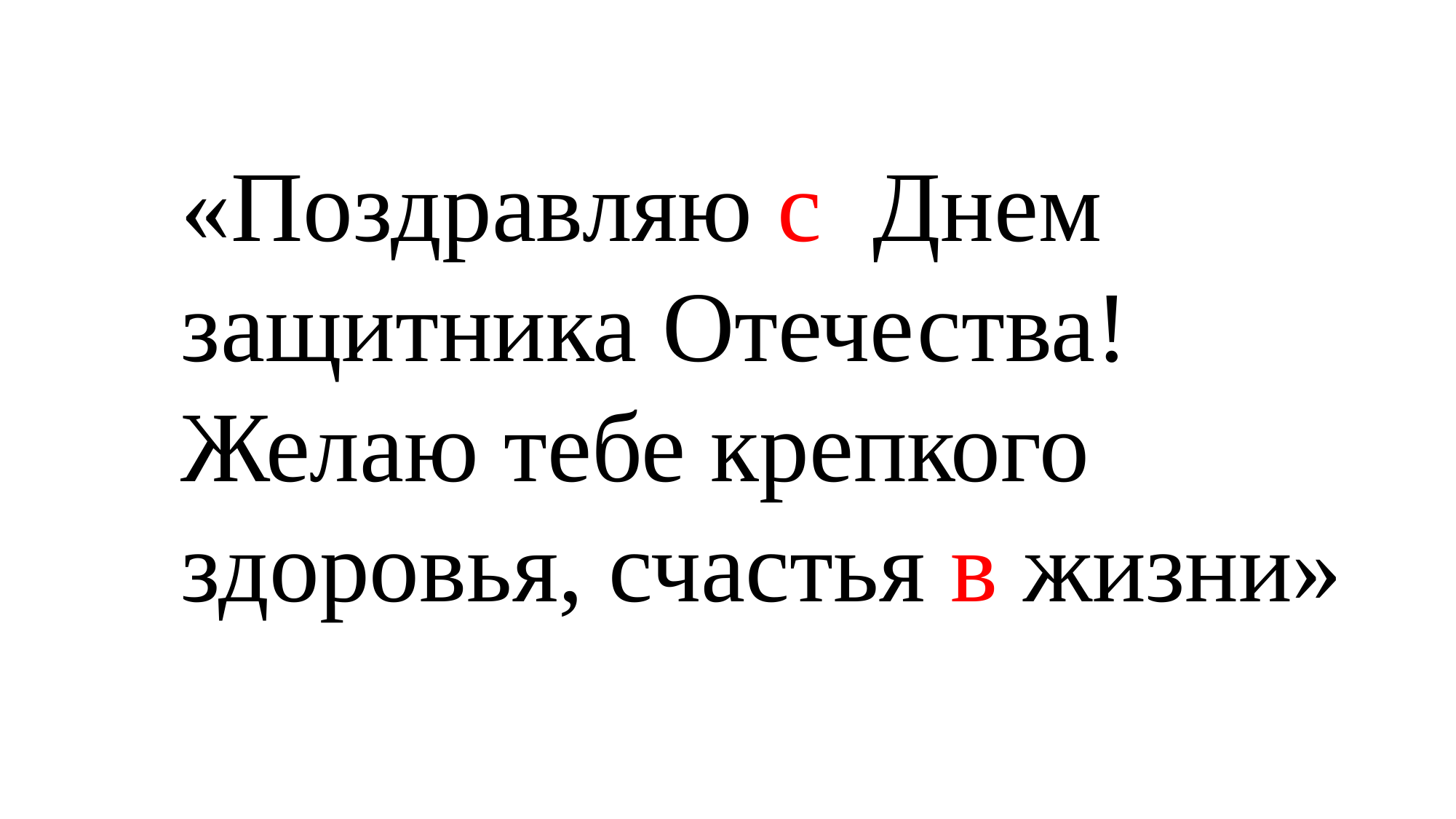

«Поздравляю с  Днем защитника Отечества!
Желаю тебе крепкого здоровья, счастья в жизни»